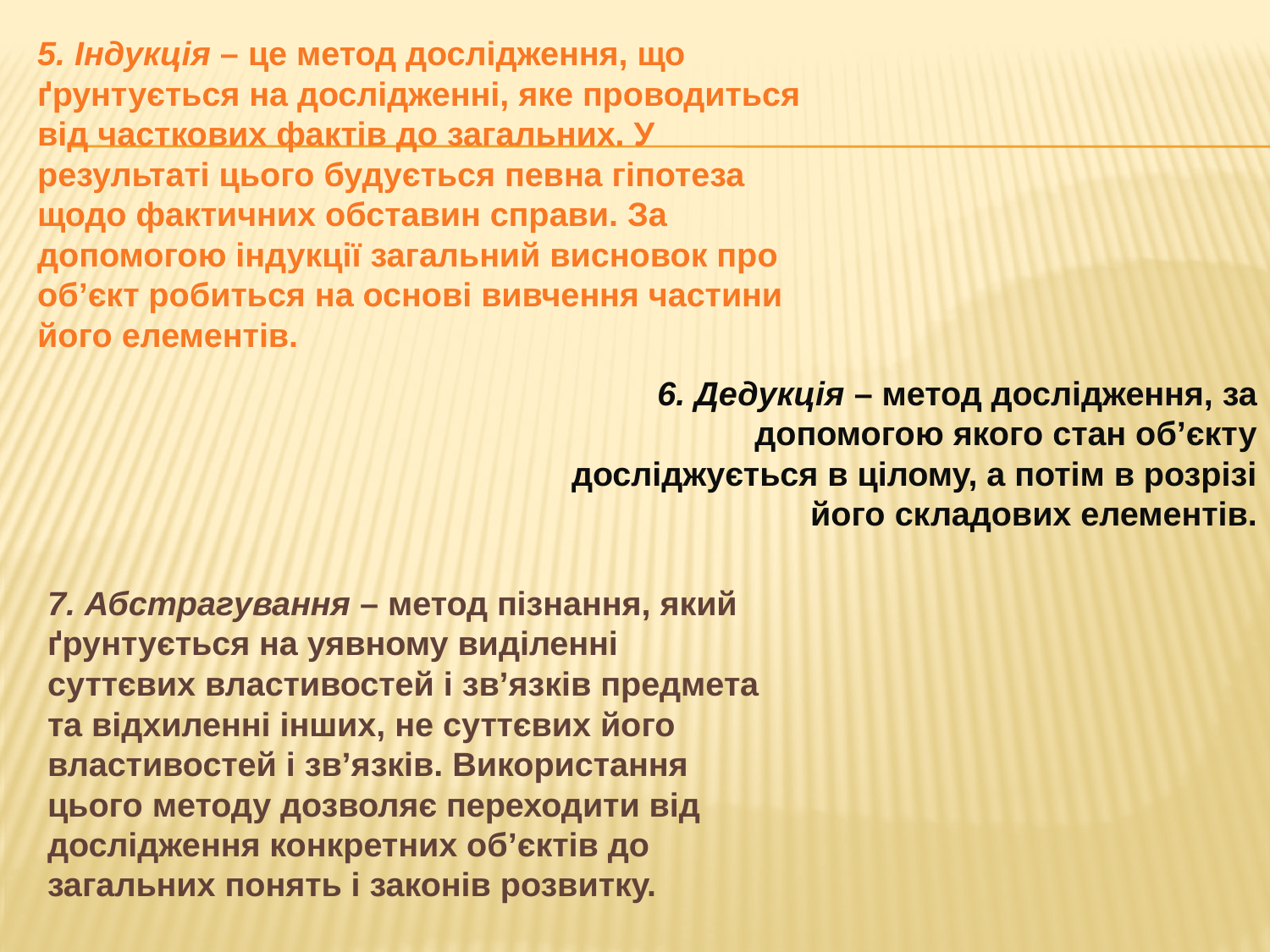

5. Індукція – це метод дослідження, що ґрунтується на дослідженні, яке проводиться від часткових фактів до загальних. У результаті цього будується певна гіпотеза щодо фактичних обставин справи. За допомогою індукції загальний висновок про об’єкт робиться на основі вивчення частини його елементів.
6. Дедукція – метод дослідження, за допомогою якого стан об’єкту досліджується в цілому, а потім в розрізі його складових елементів.
7. Абстрагування – метод пізнання, який ґрунтується на уявному виділенні суттєвих властивостей і зв’язків предмета та відхиленні інших, не суттєвих його властивостей і зв’язків. Використання цього методу дозволяє переходити від дослідження конкретних об’єктів до загальних понять і законів розвитку.